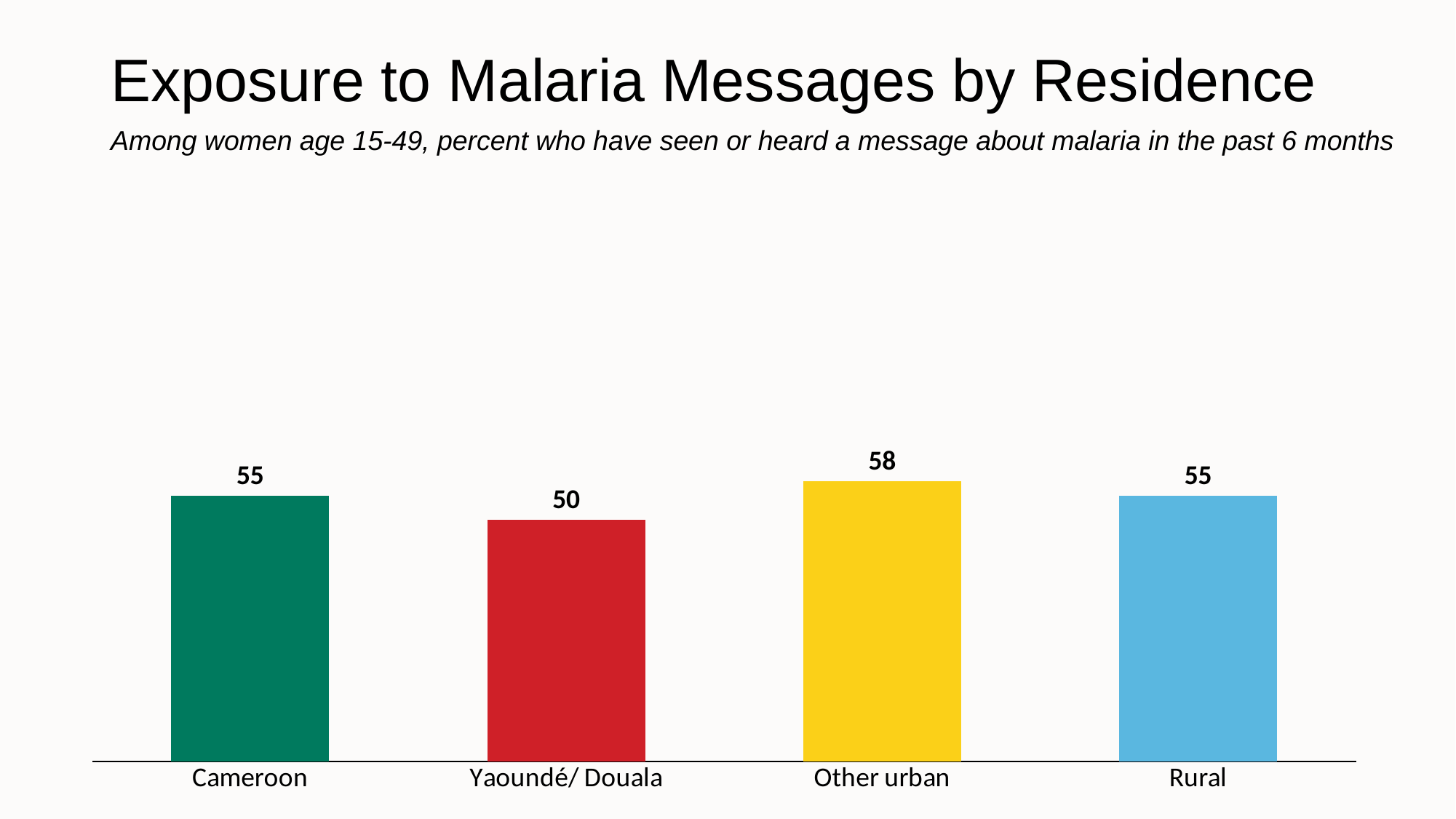

# Exposure to Malaria Messages by Residence
Among women age 15-49, percent who have seen or heard a message about malaria in the past 6 months

### Chart

| Category | Series 1 |
|---|---|
| Cameroon | 55.0 |
| Yaoundé/ Douala | 50.0 |
| Other urban | 58.0 |
| Rural | 55.0 |